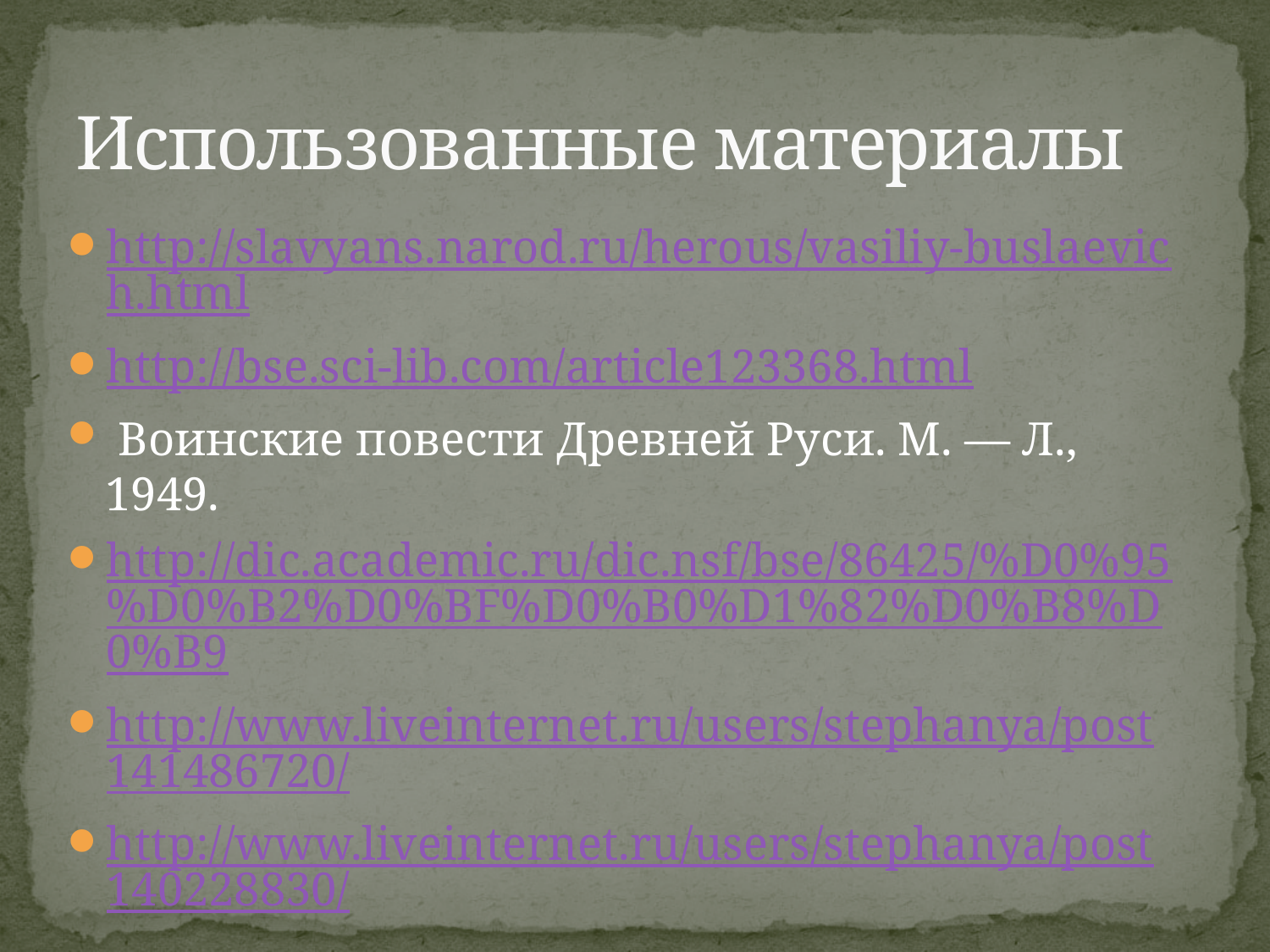

# Использованные материалы
http://slavyans.narod.ru/herous/vasiliy-buslaevich.html
http://bse.sci-lib.com/article123368.html
 Воинские повести Древней Руси. М. — Л., 1949.
http://dic.academic.ru/dic.nsf/bse/86425/%D0%95%D0%B2%D0%BF%D0%B0%D1%82%D0%B8%D0%B9
http://www.liveinternet.ru/users/stephanya/post141486720/
http://www.liveinternet.ru/users/stephanya/post140228830/